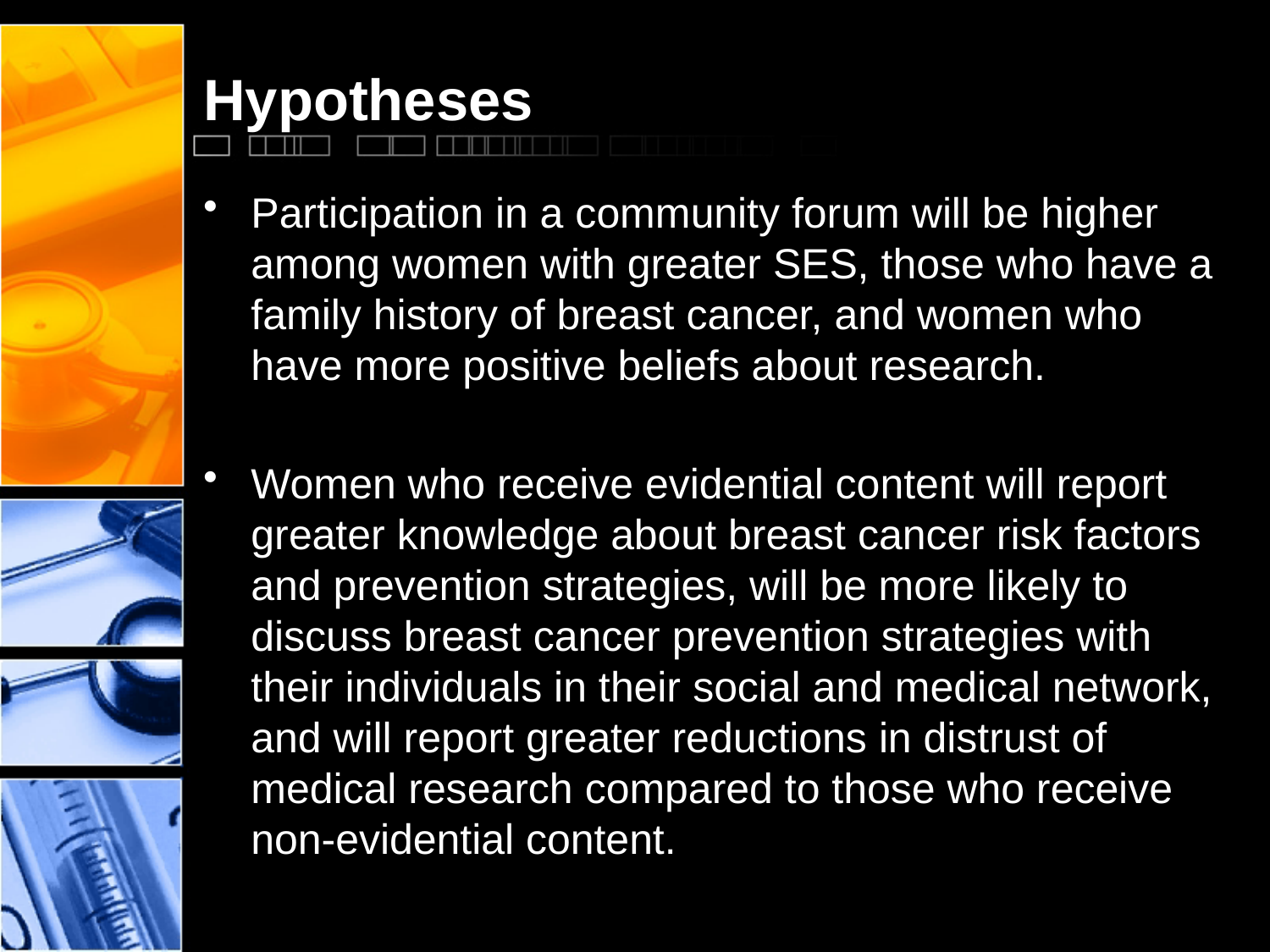

# Hypotheses
Participation in a community forum will be higher among women with greater SES, those who have a family history of breast cancer, and women who have more positive beliefs about research.

Women who receive evidential content will report greater knowledge about breast cancer risk factors and prevention strategies, will be more likely to discuss breast cancer prevention strategies with their individuals in their social and medical network, and will report greater reductions in distrust of medical research compared to those who receive non-evidential content.